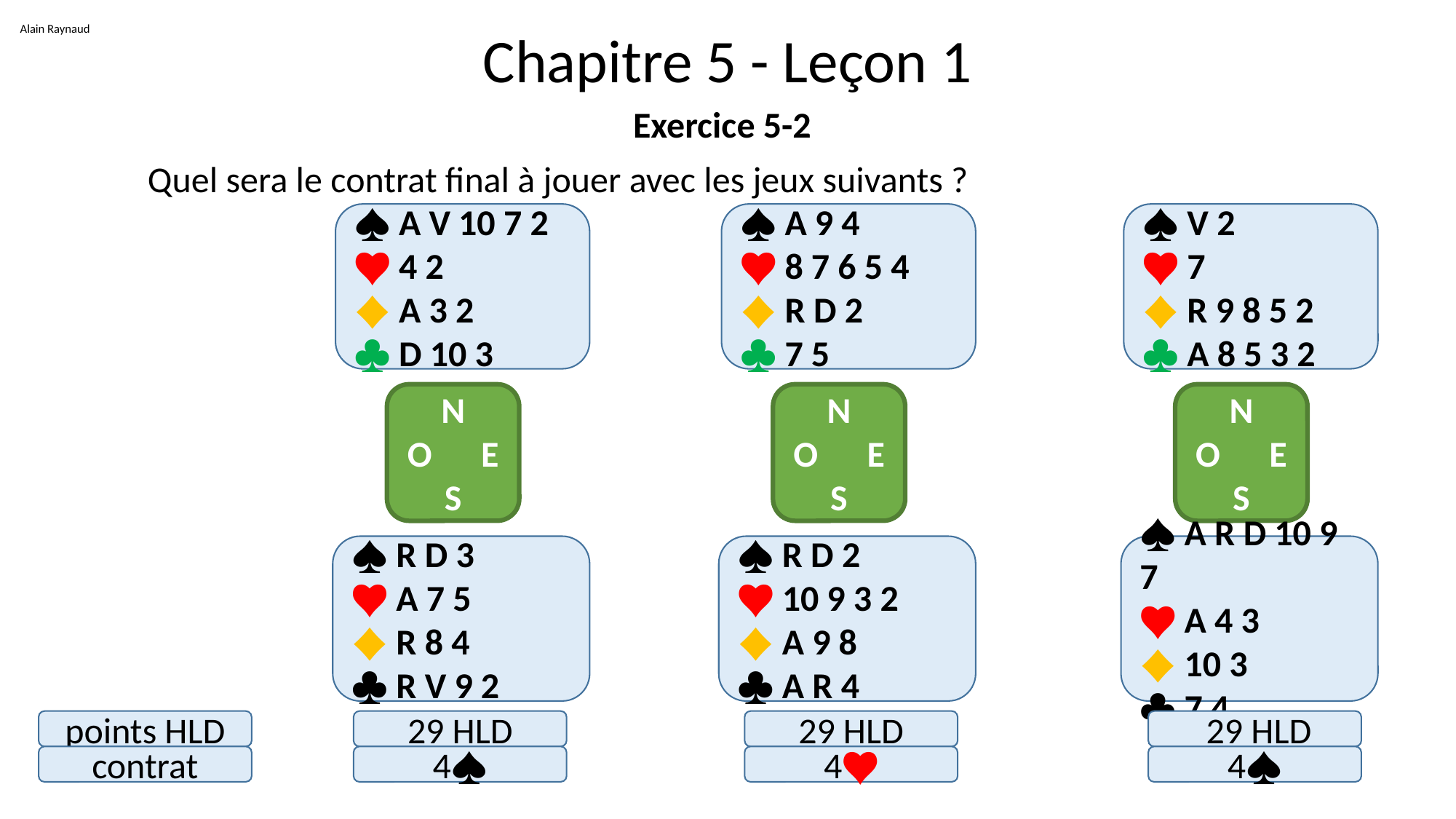

Alain Raynaud
# Chapitre 5 - Leçon 1
Exercice 5-2
	Quel sera le contrat final à jouer avec les jeux suivants ?
♠ A V 10 7 2
♥ 4 2
♦ A 3 2
♣ D 10 3
N
O      E
S
♠ R D 3
♥ A 7 5
♦ R 8 4
♣ R V 9 2
♠ A 9 4
♥ 8 7 6 5 4
♦ R D 2
♣ 7 5
N
O      E
S
♠ R D 2
♥ 10 9 3 2
♦ A 9 8
♣ A R 4
♠ V 2
♥ 7
♦ R 9 8 5 2
♣ A 8 5 3 2
N
O      E
S
♠ A R D 10 9 7
♥ A 4 3
♦ 10 3
♣ 7 4
points HLD
29 HLD
29 HLD
 29 HLD
contrat
4♠
4♥
4♠